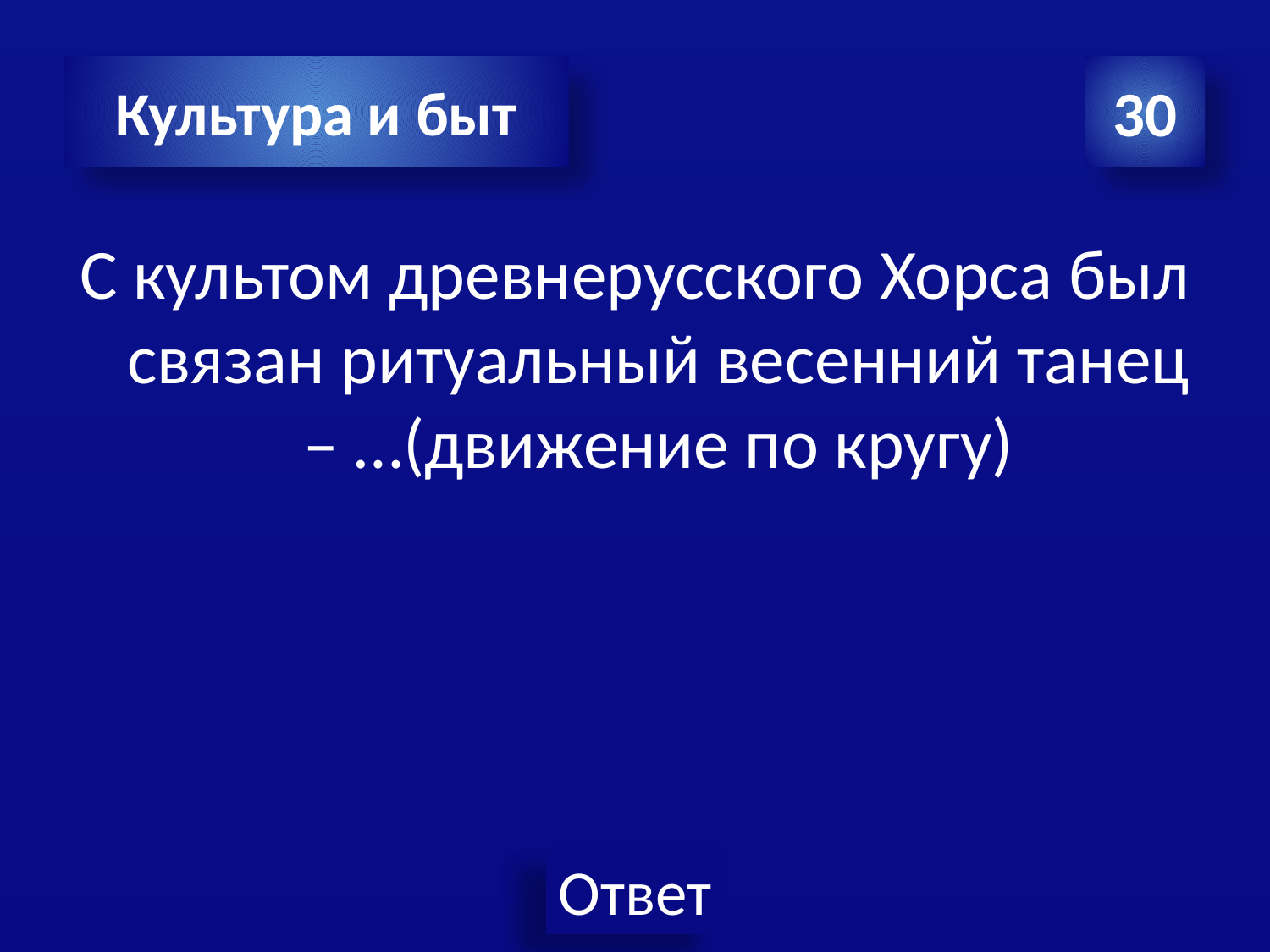

Культура и быт
30
С культом древнерусского Хорса был связан ритуальный весенний танец – …(движение по кругу)